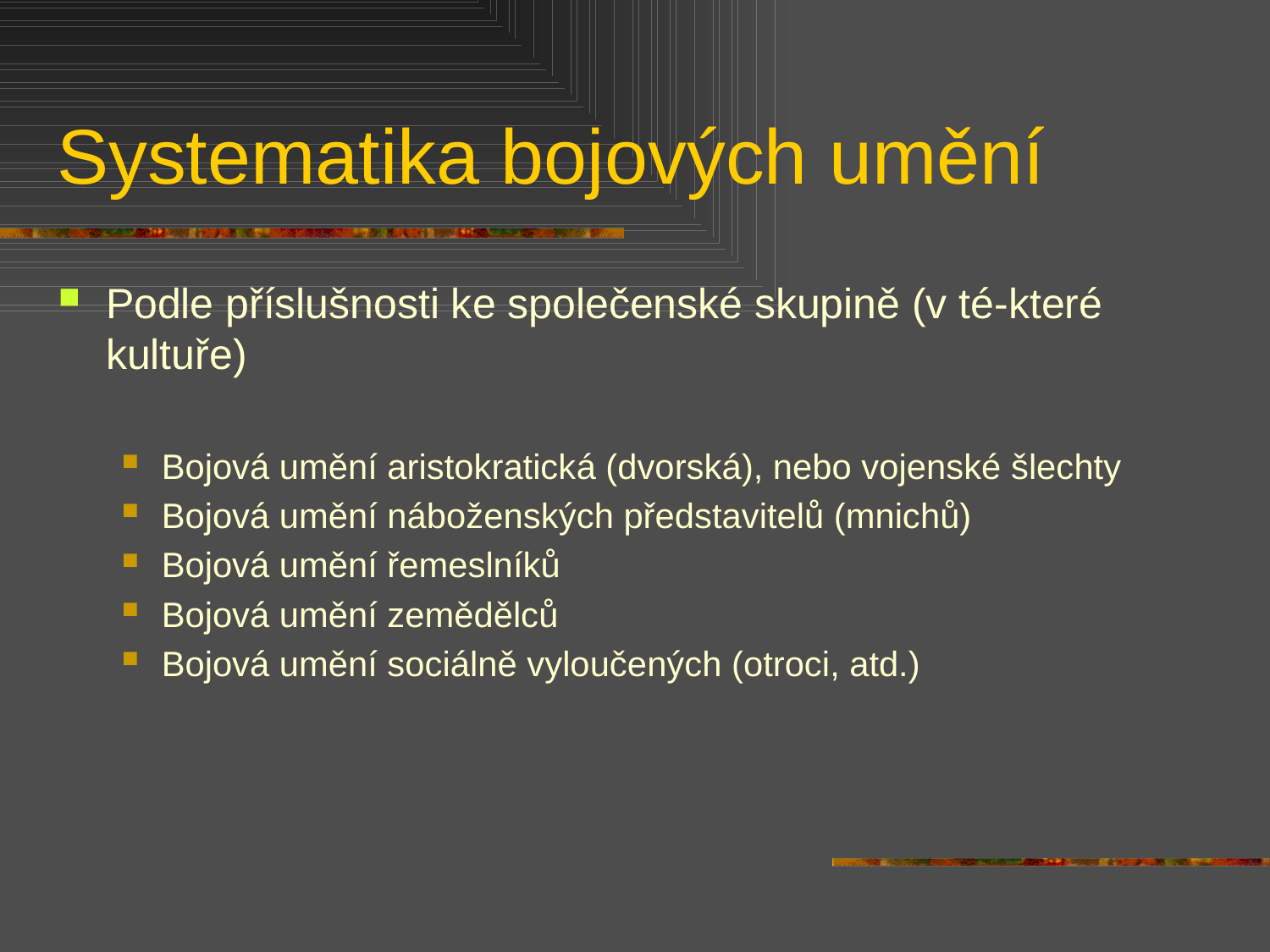

# Systematika bojových umění
Podle příslušnosti ke společenské skupině (v té-které kultuře)

Bojová umění aristokratická (dvorská), nebo vojenské šlechty
Bojová umění náboženských představitelů (mnichů)
Bojová umění řemeslníků
Bojová umění zemědělců
Bojová umění sociálně vyloučených (otroci, atd.)